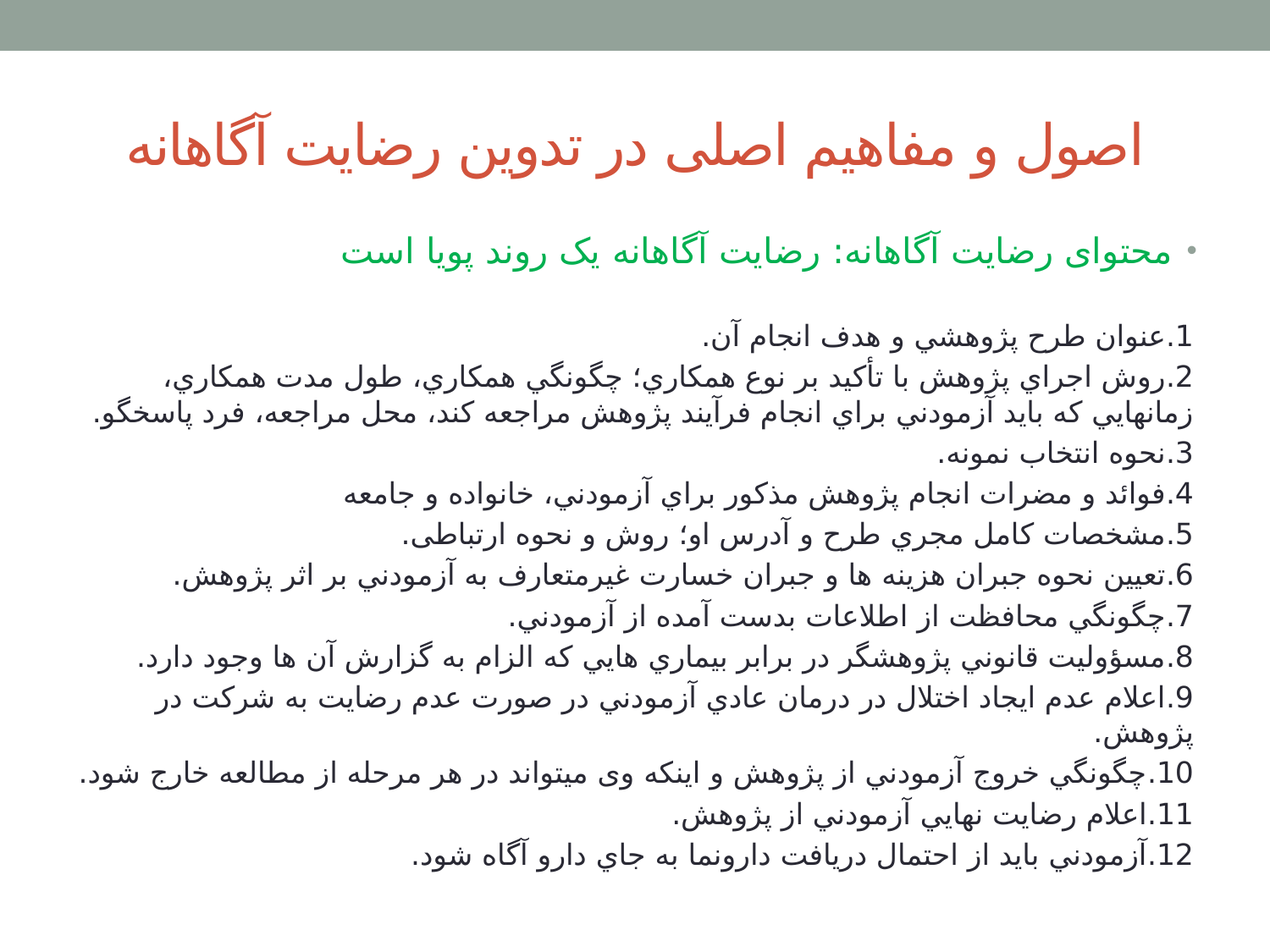

# اصول و مفاهیم اصلی در تدوین رضایت آگاهانه
محتوای رضایت آگاهانه: رضایت آگاهانه یک روند پویا است

1.	عنوان طرح پژوهشي و هدف انجام آن.
2.	روش اجراي پژوهش با تأكيد بر نوع همكاري؛ چگونگي همكاري، طول مدت همكاري، زمانهايي كه بايد آزمودني براي انجام فرآيند پژوهش مراجعه كند، محل مراجعه، فرد پاسخگو.
3.	نحوه انتخاب نمونه.
4.	فوائد و مضرات انجام پژوهش مذكور براي آزمودني، خانواده و جامعه
5.	مشخصات كامل مجري طرح و آدرس او؛ روش و نحوه ارتباطی.
6.	تعيين نحوه جبران هزينه ها و جبران خسارت غيرمتعارف به آزمودني بر اثر پژوهش.
7.	چگونگي محافظت از اطلاعات بدست آمده از آزمودني.
8.	مسؤوليت قانوني پژوهشگر در برابر بيماري هايي كه الزام به گزارش آن ها وجود دارد.
9.	اعلام عدم ايجاد اختلال در درمان عادي آزمودني در صورت عدم رضايت به شركت در پژوهش.
10.	چگونگي خروج آزمودني از پژوهش و اينكه وی میتواند در هر مرحله از مطالعه خارج شود.
11.	اعلام رضايت نهايي آزمودني از پژوهش.
12.	آزمودني بايد از احتمال دريافت دارونما به جاي دارو آگاه شود.